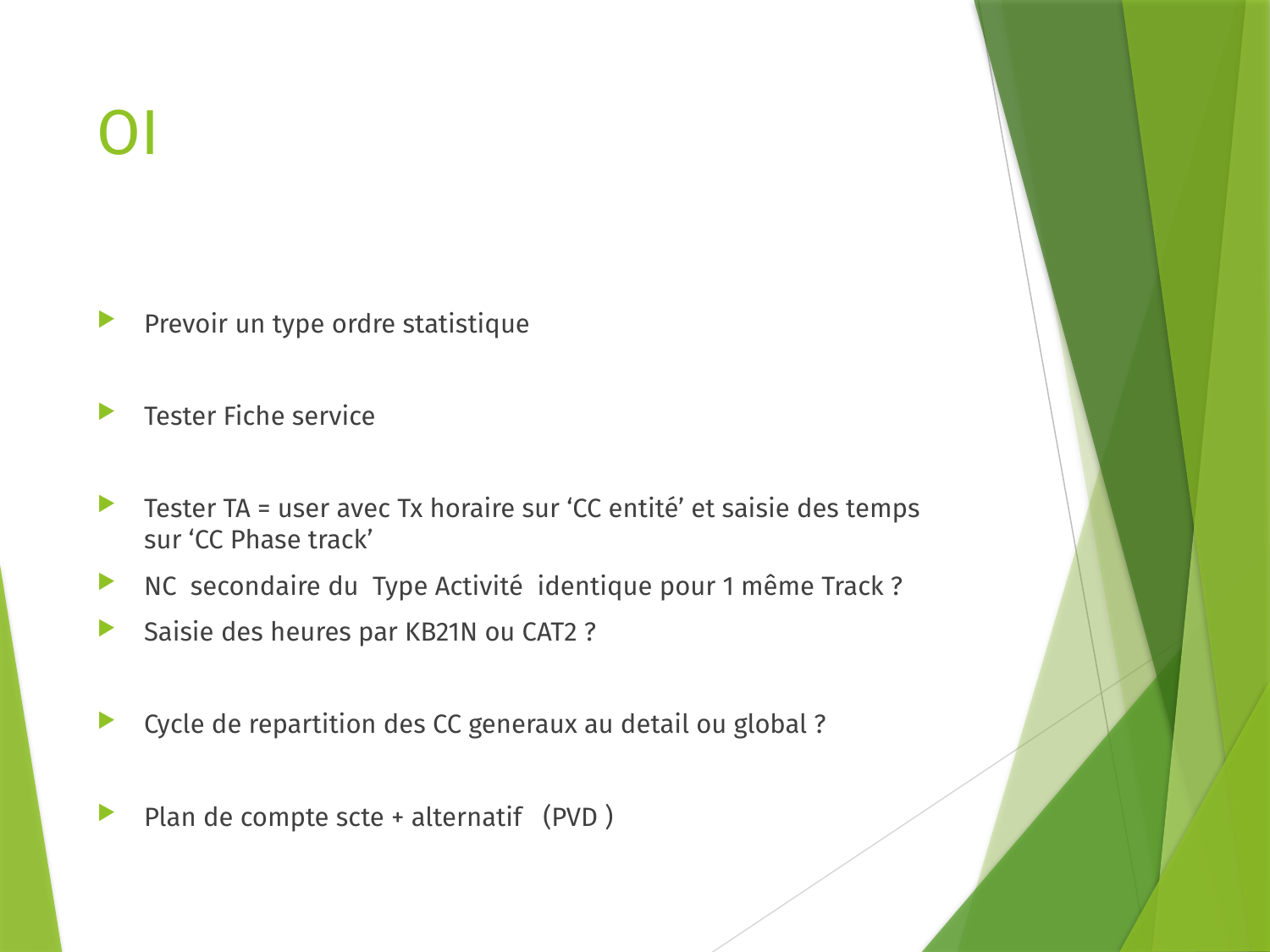

# OI
Prevoir un type ordre statistique

Tester Fiche service

Tester TA = user avec Tx horaire sur ‘CC entité’ et saisie des temps sur ‘CC Phase track’
NC  secondaire du  Type Activité  identique pour 1 même Track ?
Saisie des heures par KB21N ou CAT2 ?

Cycle de repartition des CC generaux au detail ou global ?

Plan de compte scte + alternatif   (PVD )